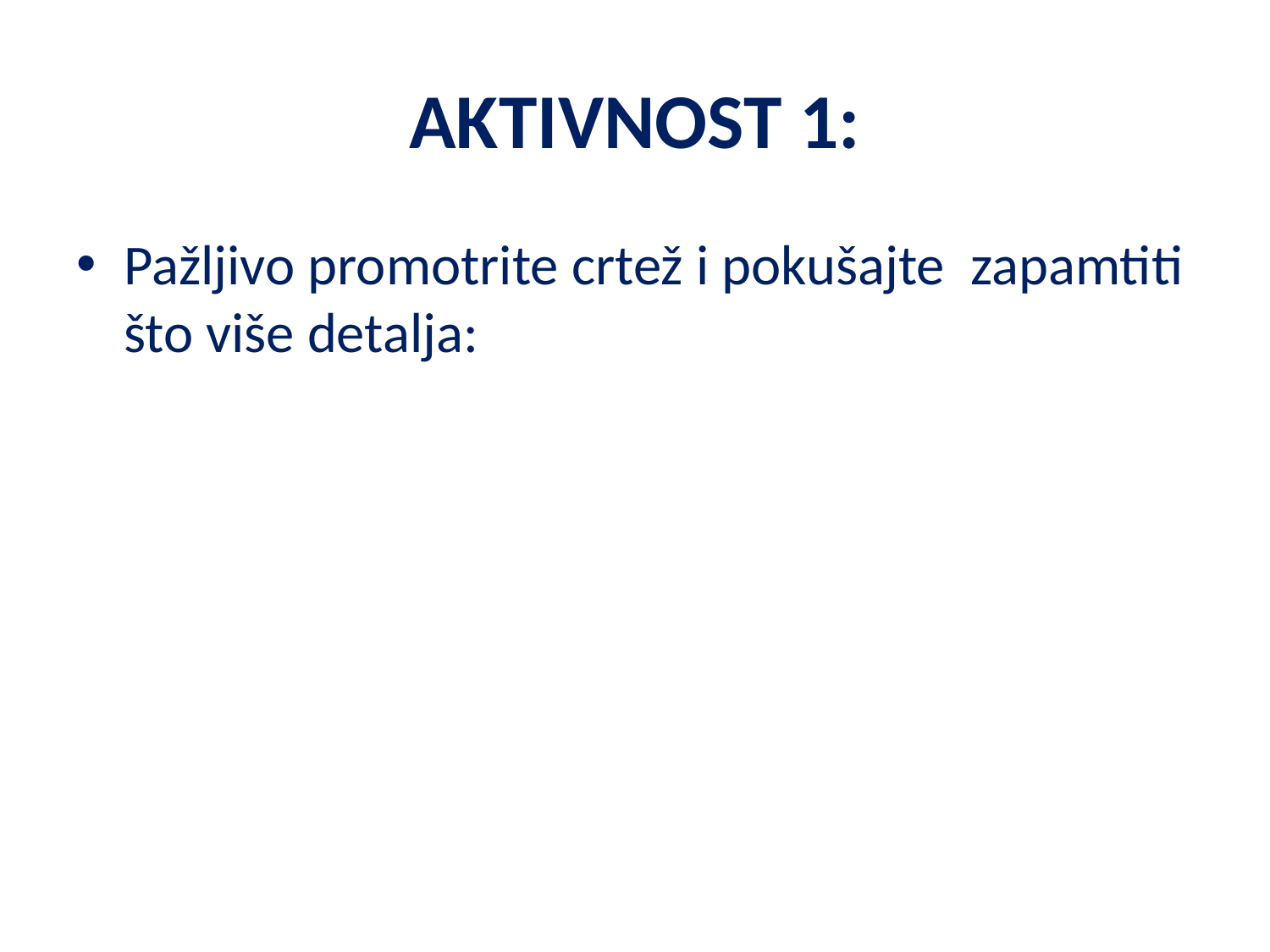

# AKTIVNOST 1:
Pažljivo promotrite crtež i pokušajte  zapamtiti što više detalja: